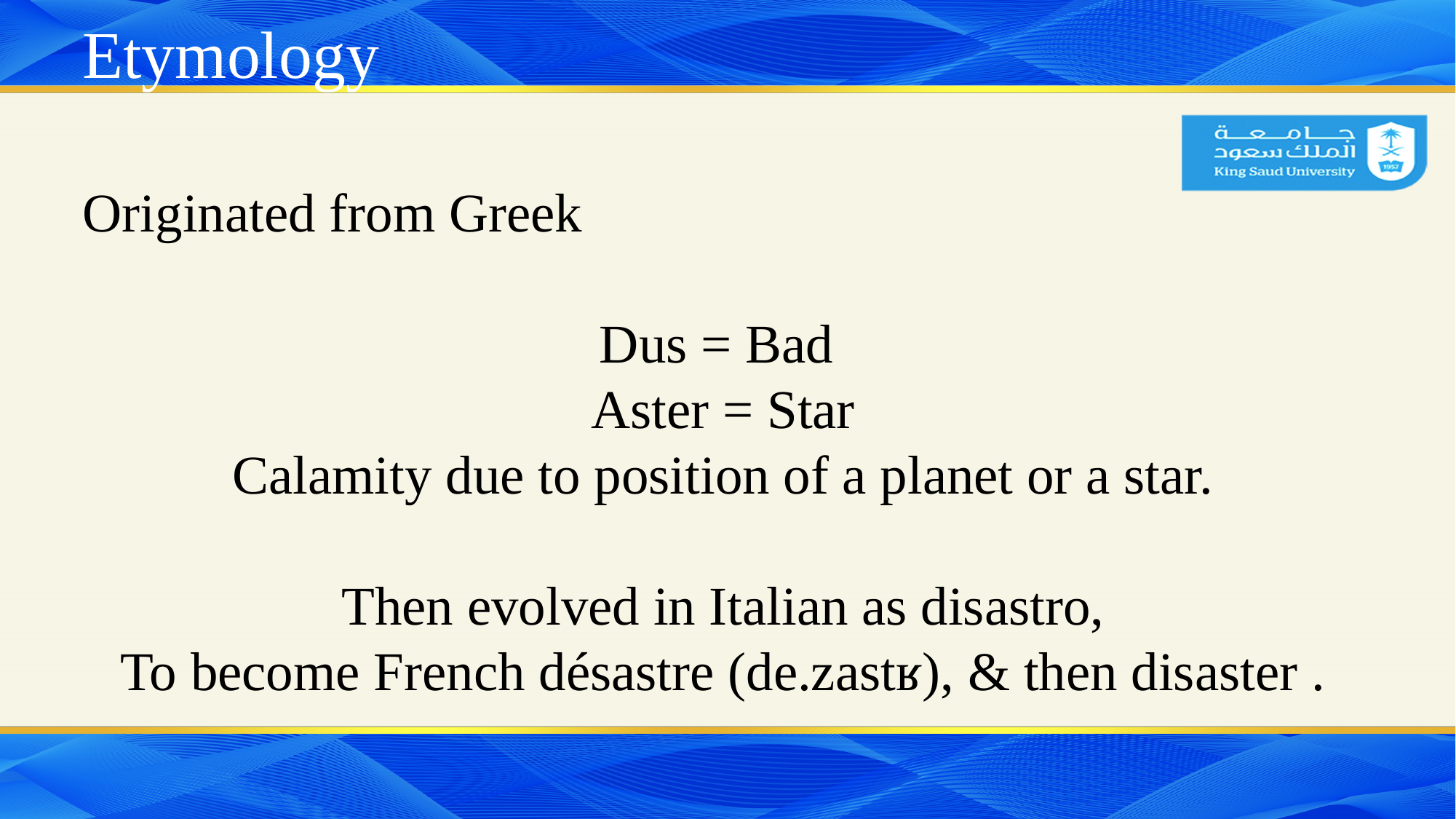

Etymology
Originated from Greek

Dus = Bad
Aster = Star
Calamity due to position of a planet or a star.

Then evolved in Italian as disastro,
To become French désastre (de.zastʁ), & then disaster .